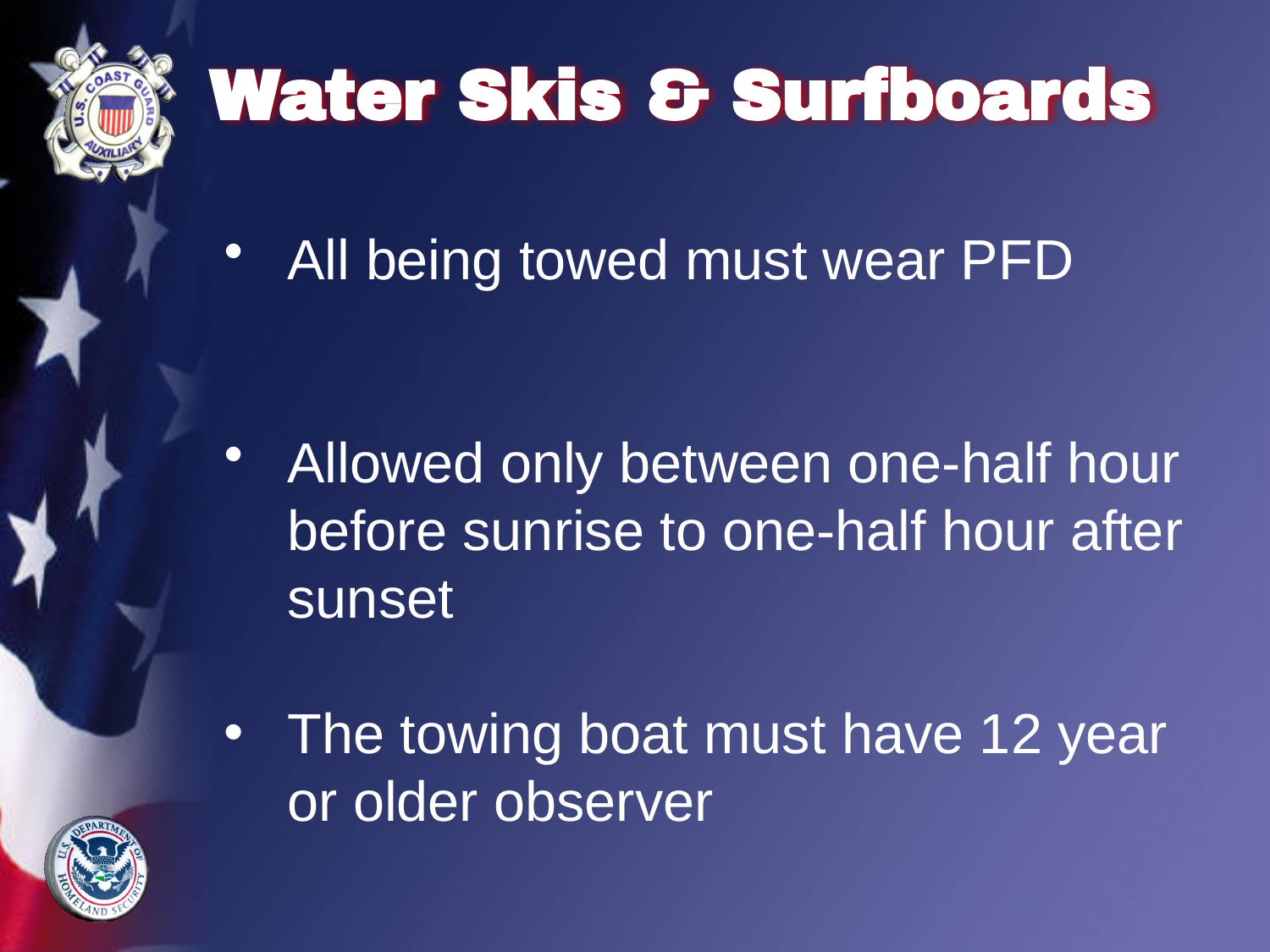

# Water Skis & Surfboards

All being towed must wear PFD

Allowed only between one-half hour before sunrise to one-half hour after sunset

The towing boat must have 12 year or older observer